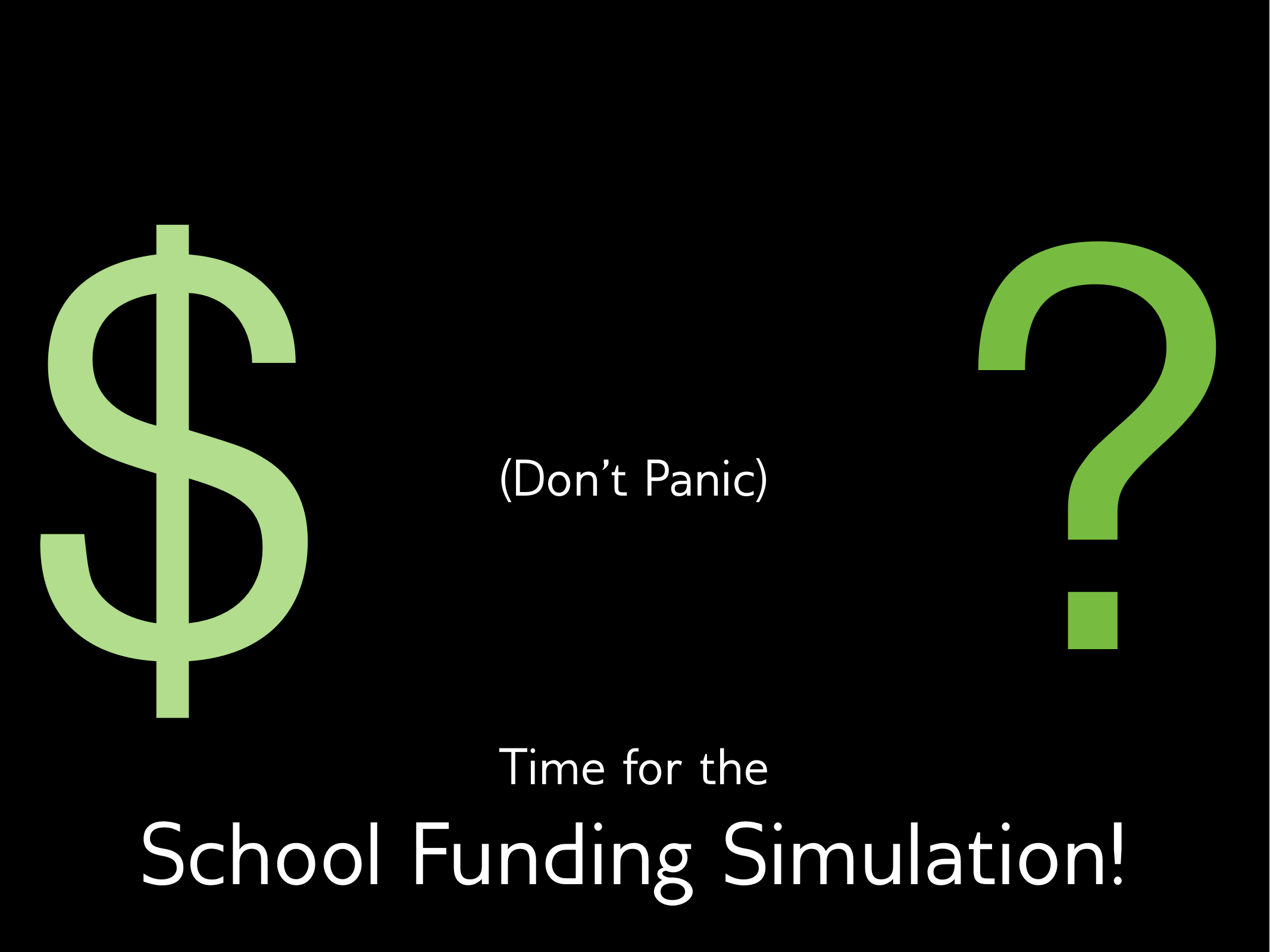

$
?
(Don’t Panic)
Time for the
School Funding Simulation!